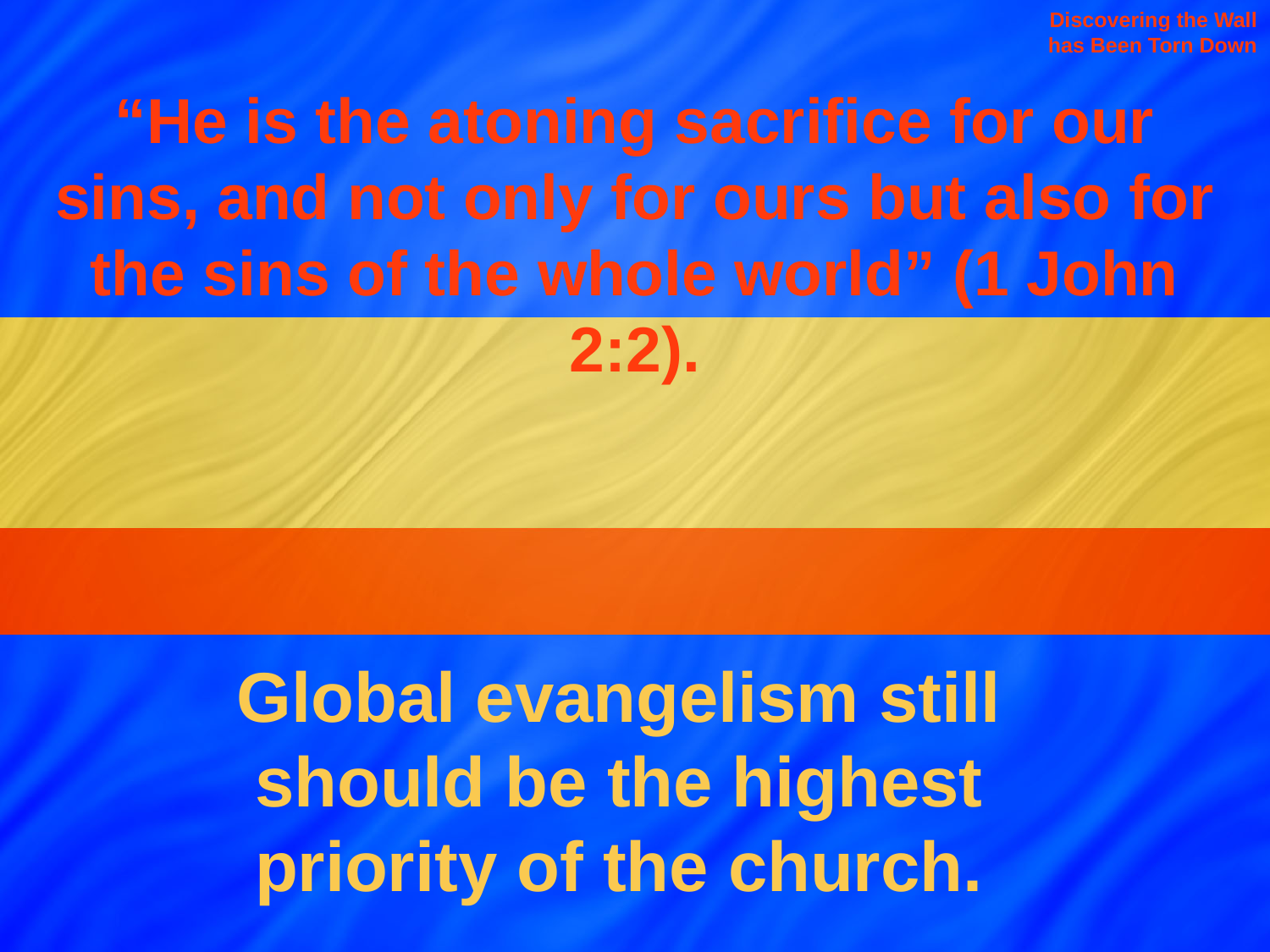

Discovering the Wall has Been Torn Down
“He is the atoning sacrifice for our sins, and not only for ours but also for the sins of the whole world” (1 John 2:2).
Global evangelism still should be the highest priority of the church.